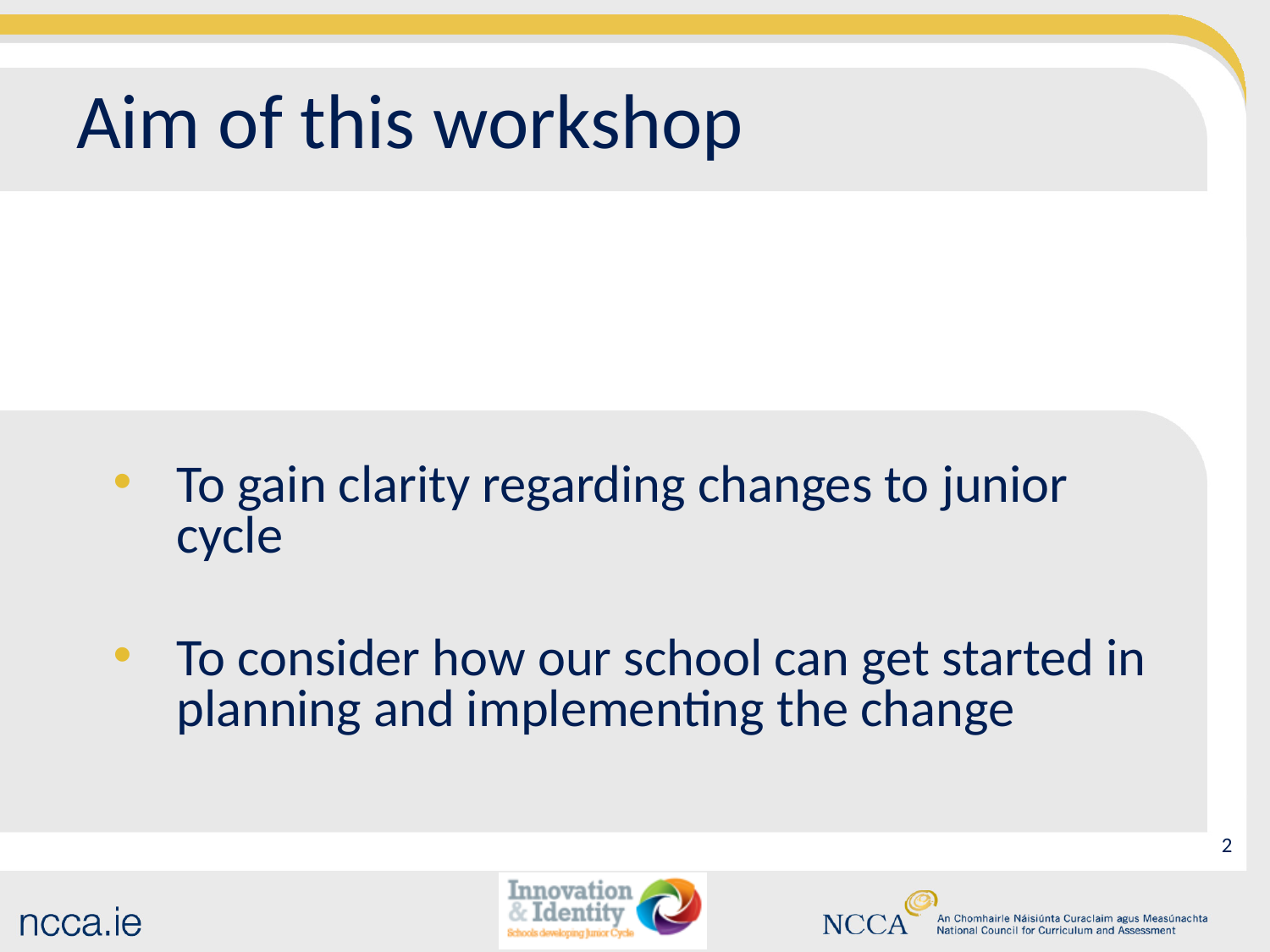

Aim of this workshop

To gain clarity regarding changes to junior cycle

To consider how our school can get started in planning and implementing the change

2